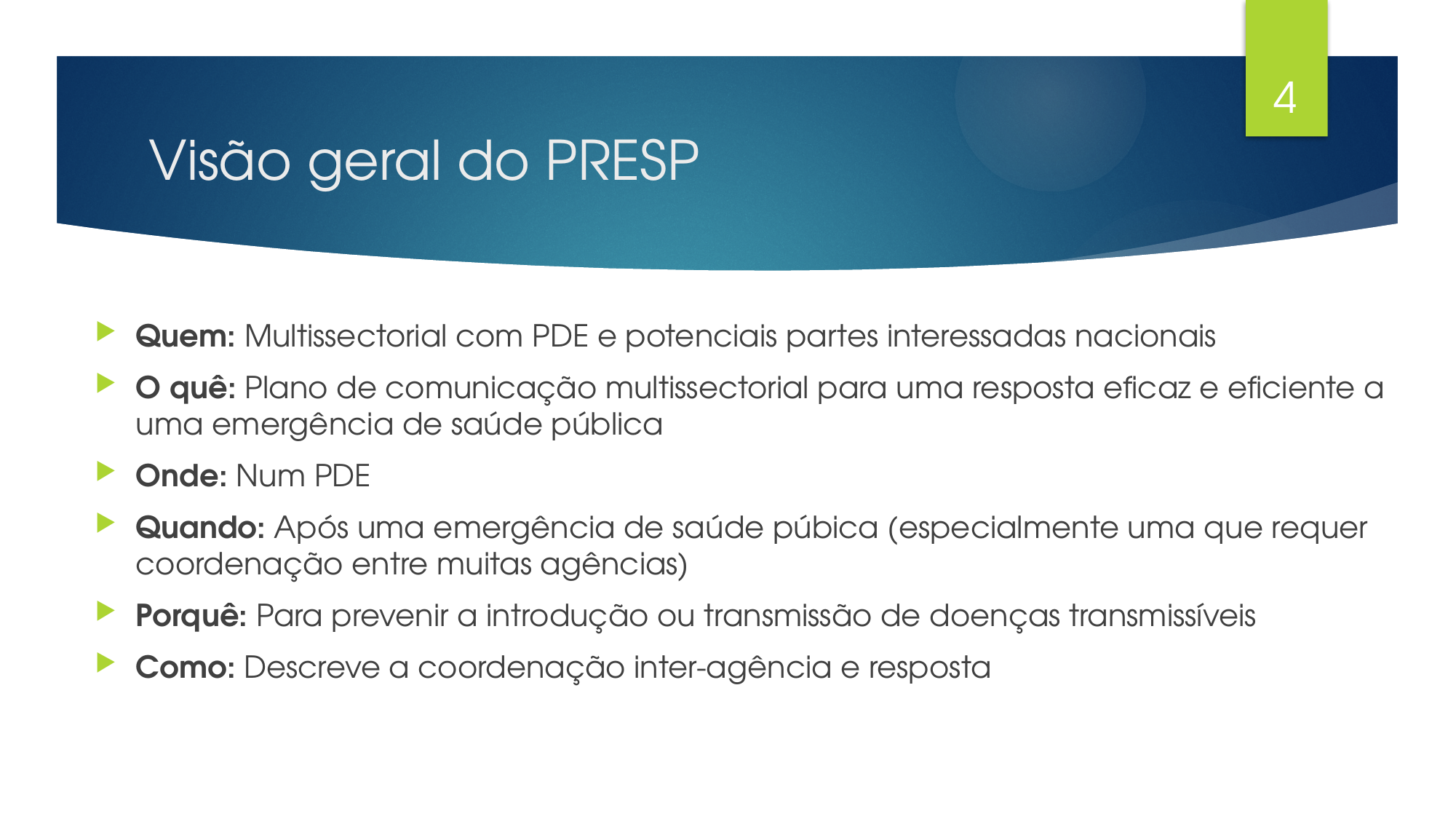

4
# Visão geral do PRESP
Quem: Multissectorial com PDE e potenciais partes interessadas nacionais
O quê: Plano de comunicação multissectorial para uma resposta eficaz e eficiente a uma emergência de saúde pública
Onde: Num PDE
Quando: Após uma emergência de saúde púbica (especialmente uma que requer coordenação entre muitas agências)
Porquê: Para prevenir a introdução ou transmissão de doenças transmissíveis
Como: Descreve a coordenação inter-agência e resposta